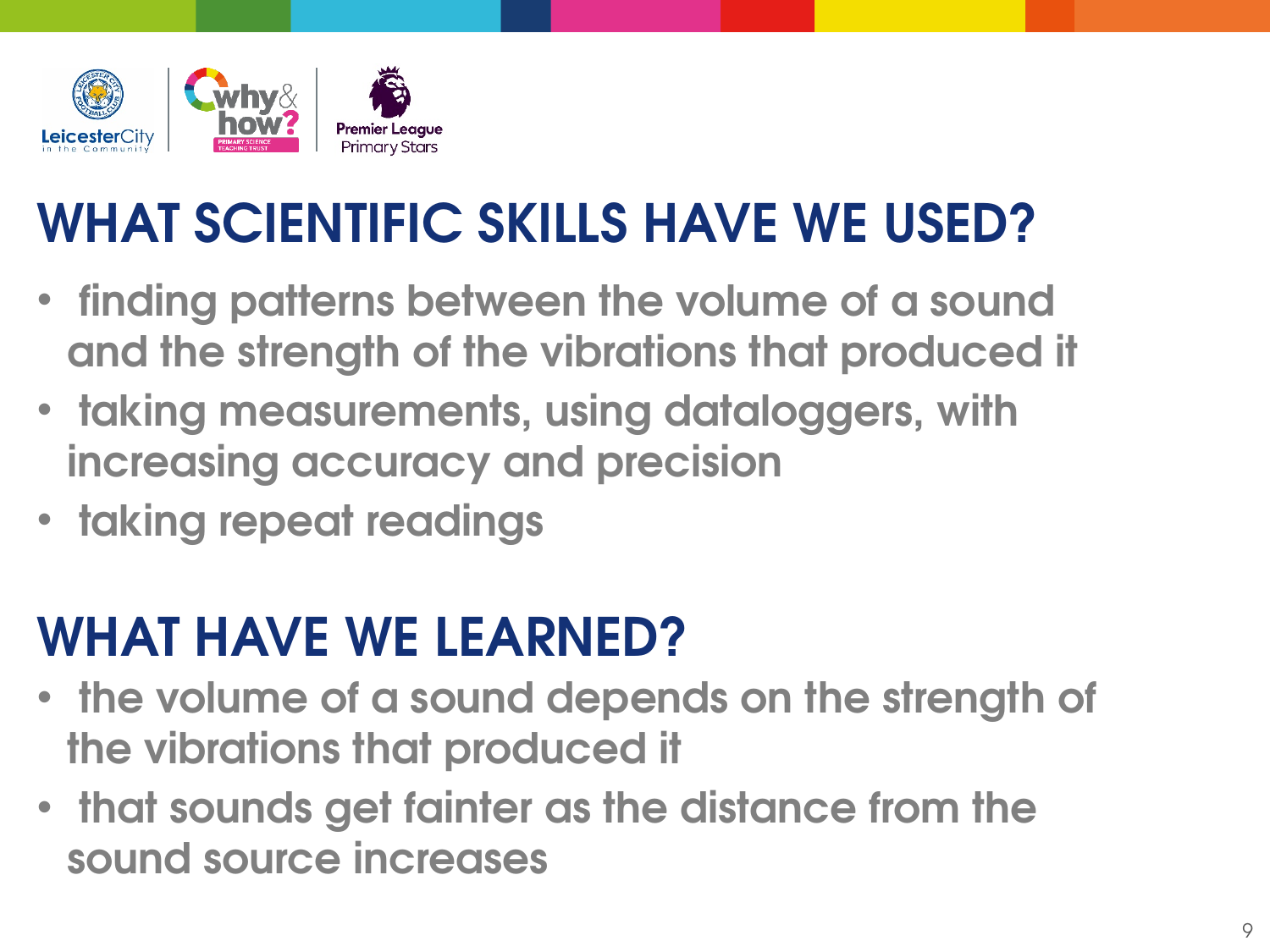

WHAT SCIENTIFIC SKILLS HAVE WE USED?
 finding patterns between the volume of a sound and the strength of the vibrations that produced it
 taking measurements, using dataloggers, with increasing accuracy and precision
 taking repeat readings

 the volume of a sound depends on the strength of the vibrations that produced it
 that sounds get fainter as the distance from the sound source increases

WHAT HAVE WE LEARNED?
9